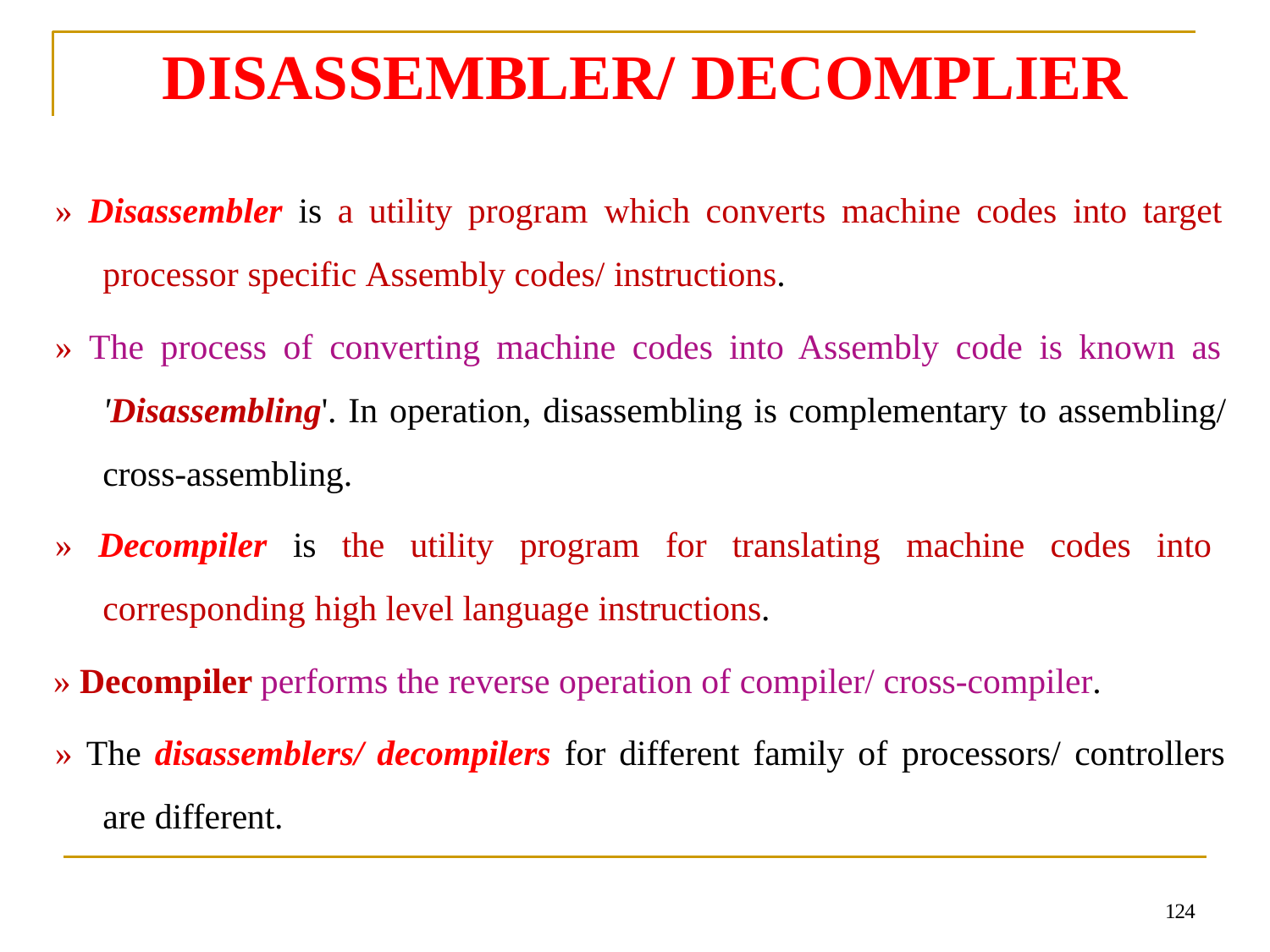

# DISASSEMBLER/ DECOMPLIER
» Disassembler is a utility program which converts machine codes into target  processor specific Assembly codes/ instructions.
» The process of converting machine codes into Assembly code is known as  'Disassembling'. In operation, disassembling is complementary to assembling/  cross-assembling.
» Decompiler is the utility program for translating machine codes into  corresponding high level language instructions.
» Decompiler performs the reverse operation of compiler/ cross-compiler.
» The disassemblers/ decompilers for different family of processors/ controllers  are different.

124